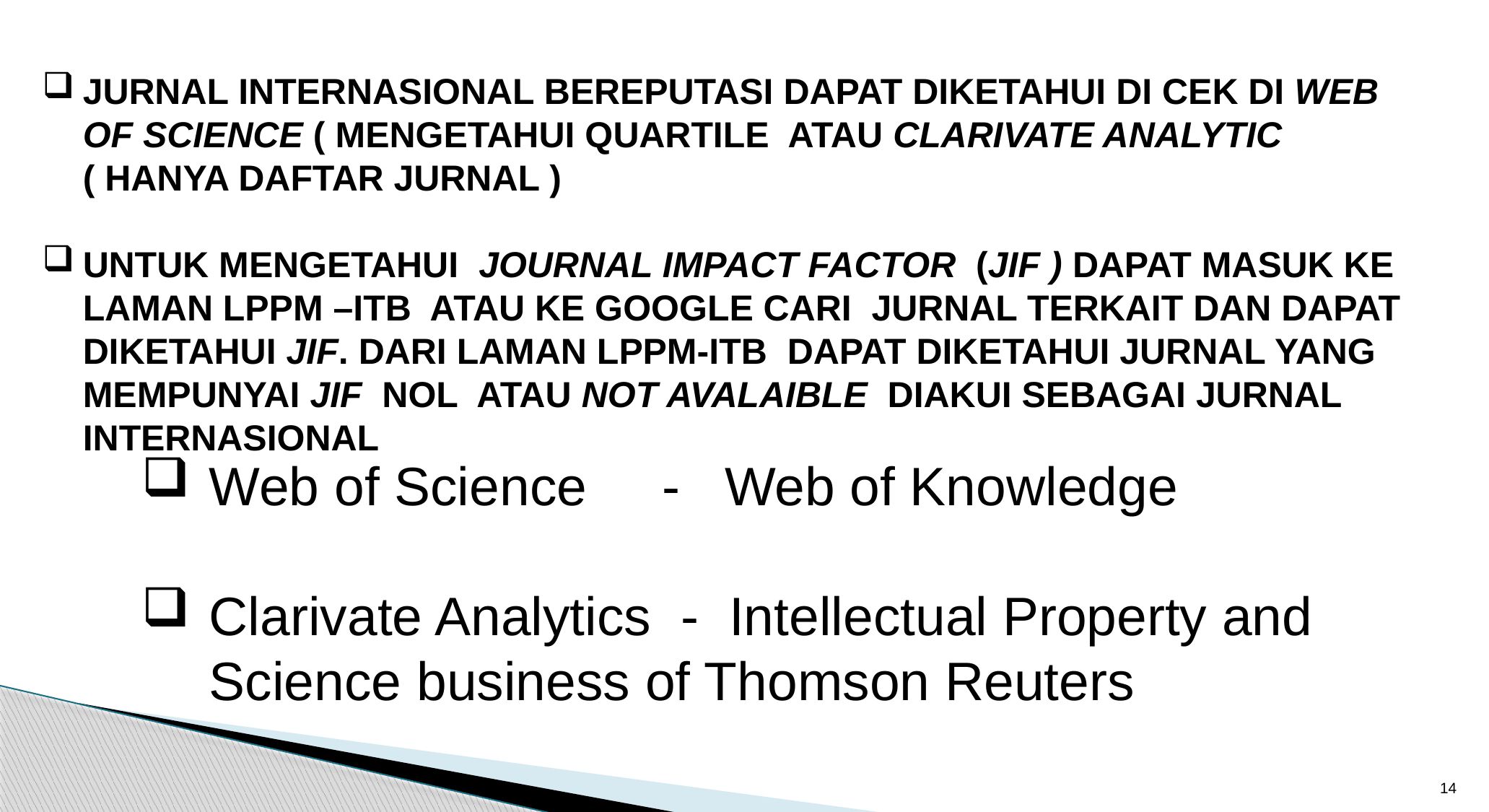

JURNAL INTERNASIONAL BEREPUTASI DAPAT DIKETAHUI DI CEK DI WEB OF SCIENCE ( MENGETAHUI QUARTILE  ATAU CLARIVATE ANALYTIC ( HANYA DAFTAR JURNAL )

UNTUK MENGETAHUI  JOURNAL IMPACT FACTOR  (JIF ) DAPAT MASUK KE LAMAN LPPM –ITB  ATAU KE GOOGLE CARI  JURNAL TERKAIT DAN DAPAT DIKETAHUI JIF. DARI LAMAN LPPM-ITB  DAPAT DIKETAHUI JURNAL YANG MEMPUNYAI JIF  NOL  ATAU NOT AVALAIBLE  DIAKUI SEBAGAI JURNAL INTERNASIONAL
Web of Science     -   Web of Knowledge

Clarivate Analytics  -  Intellectual Property and Science business of Thomson Reuters

14